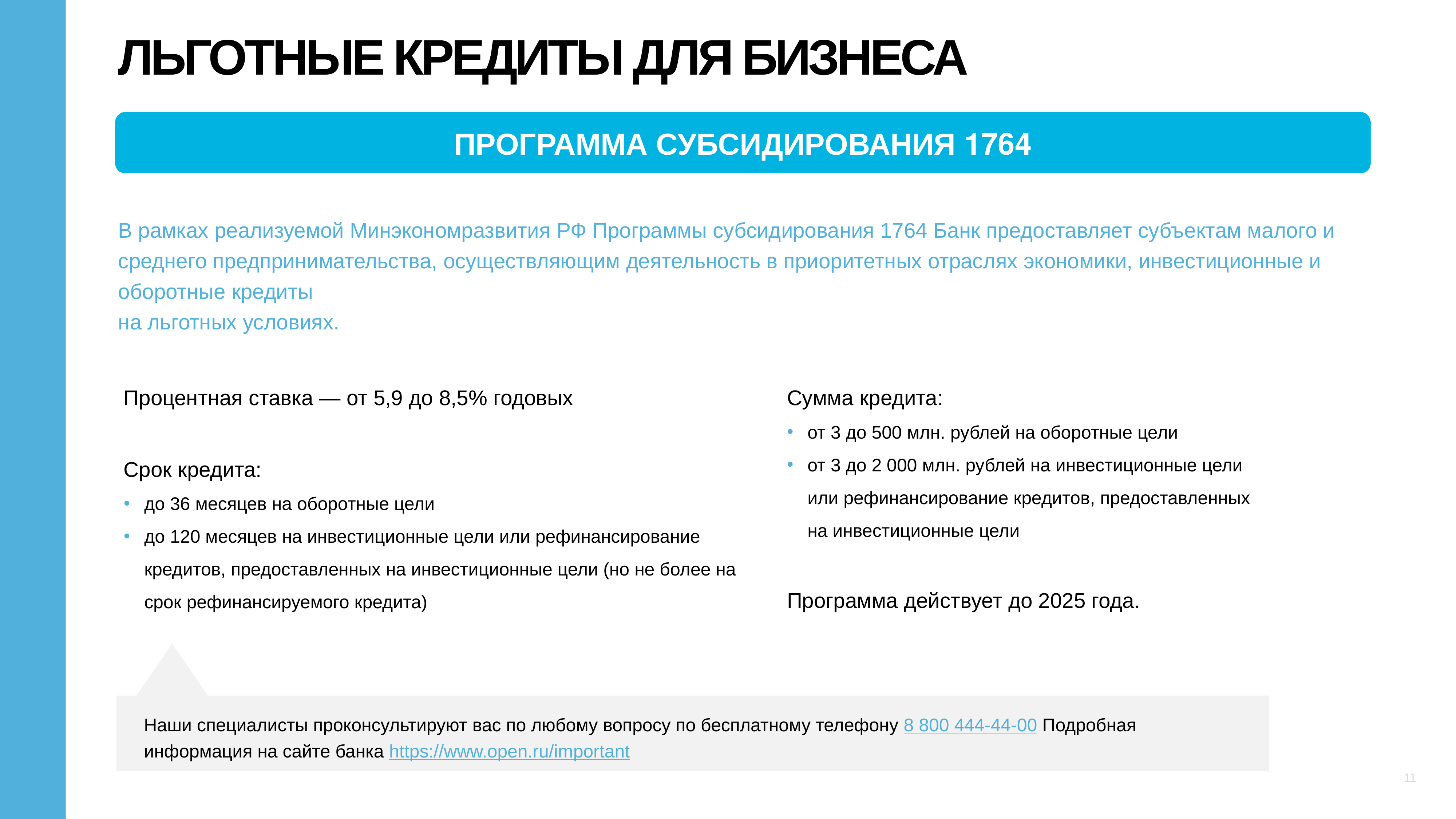

ЛЬГОТНЫЕ КРЕДИТЫ ДЛЯ БИЗНЕСА
ПРОГРАММА СУБСИДИРОВАНИЯ 1764
В рамках реализуемой Минэкономразвития РФ Программы субсидирования 1764 Банк предоставляет субъектам малого и среднего предпринимательства, осуществляющим деятельность в приоритетных отраслях экономики, инвестиционные и оборотные кредиты
на льготных условиях.
Сумма кредита:
от 3 до 500 млн. рублей на оборотные цели
от 3 до 2 000 млн. рублей на инвестиционные цели
или рефинансирование кредитов, предоставленных
на инвестиционные цели
Процентная ставка — от 5,9 до 8,5% годовых
Срок кредита:
до 36 месяцев на оборотные цели
до 120 месяцев на инвестиционные цели или рефинансирование кредитов, предоставленных на инвестиционные цели (но не более на срок рефинансируемого кредита)
Программа действует до 2025 года.

Наши специалисты проконсультируют вас по любому вопросу по бесплатному телефону 8 800 444-44-00 Подробная информация на сайте банка https://www.open.ru/important